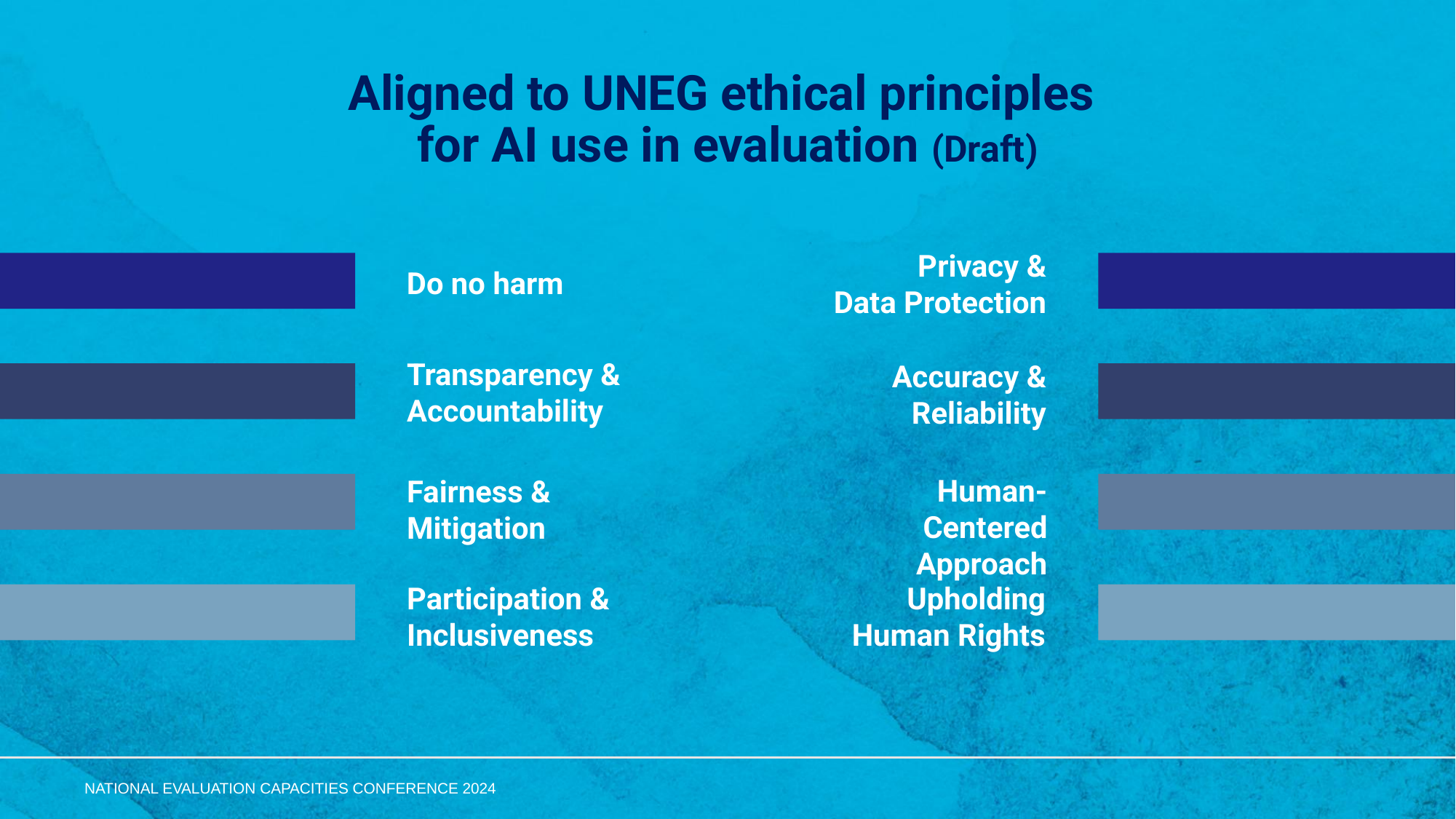

# Aligned to UNEG ethical principles for AI use in evaluation (Draft)
Privacy &
Data Protection​

Do no harm​
Transparency &
Accountability​
Accuracy & Reliability​

Human-Centered Approach​
Fairness & Mitigation​

Upholding Human Rights​
Participation & Inclusiveness​